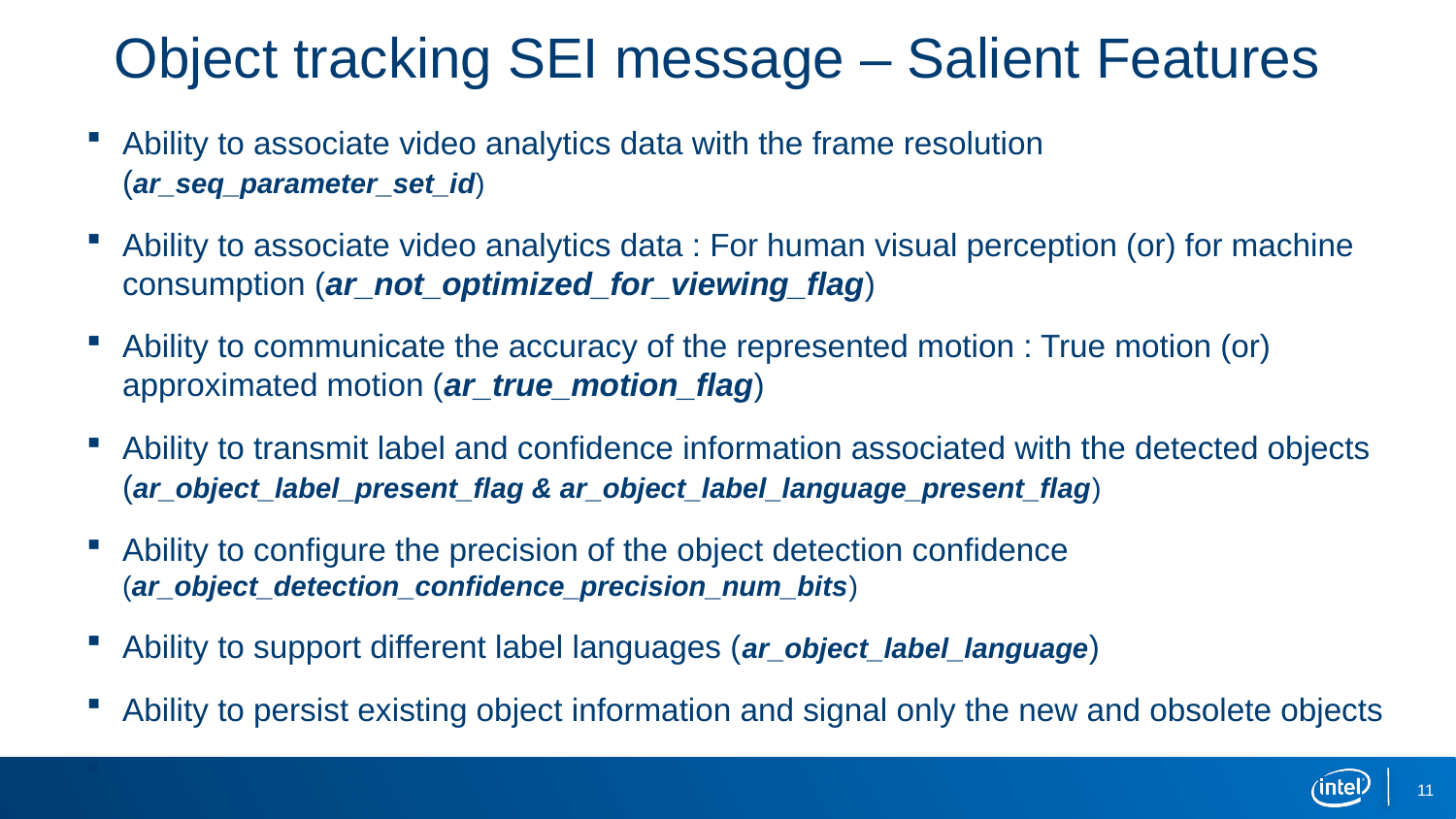

# Object tracking SEI message – Salient Features
Ability to associate video analytics data with the frame resolution (ar_seq_parameter_set_id)
Ability to associate video analytics data : For human visual perception (or) for machine consumption (ar_not_optimized_for_viewing_flag)
Ability to communicate the accuracy of the represented motion : True motion (or) approximated motion (ar_true_motion_flag)
Ability to transmit label and confidence information associated with the detected objects (ar_object_label_present_flag & ar_object_label_language_present_flag)
Ability to configure the precision of the object detection confidence (ar_object_detection_confidence_precision_num_bits)
Ability to support different label languages (ar_object_label_language)
Ability to persist existing object information and signal only the new and obsolete objects

11